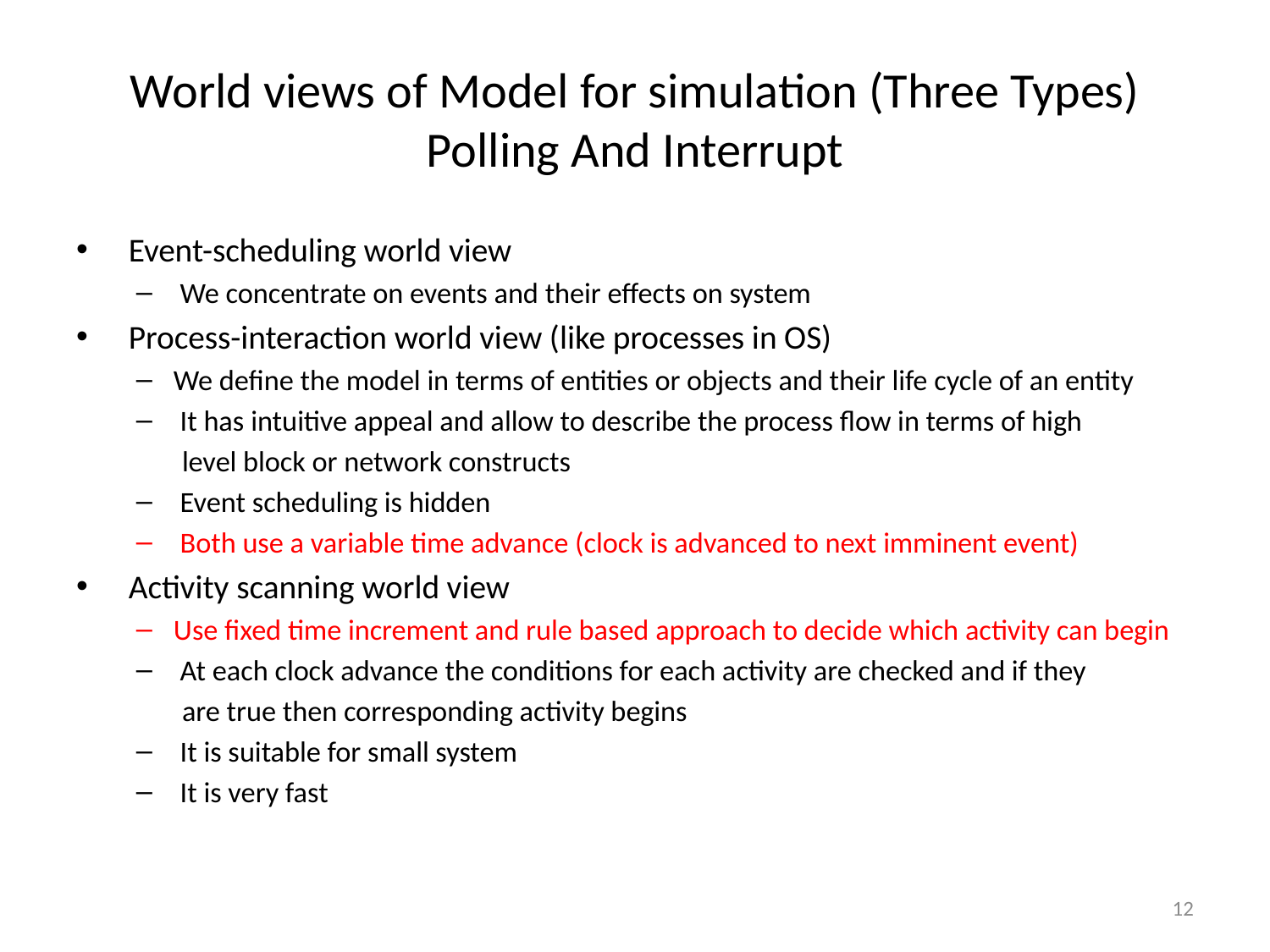

# World views of Model for simulation (Three Types) Polling And Interrupt
 Event-scheduling world view
 We concentrate on events and their effects on system
 Process-interaction world view (like processes in OS)
We define the model in terms of entities or objects and their life cycle of an entity
 It has intuitive appeal and allow to describe the process flow in terms of high
       level block or network constructs
 Event scheduling is hidden
 Both use a variable time advance (clock is advanced to next imminent event)
 Activity scanning world view
Use fixed time increment and rule based approach to decide which activity can begin
 At each clock advance the conditions for each activity are checked and if they
       are true then corresponding activity begins
 It is suitable for small system
 It is very fast
12